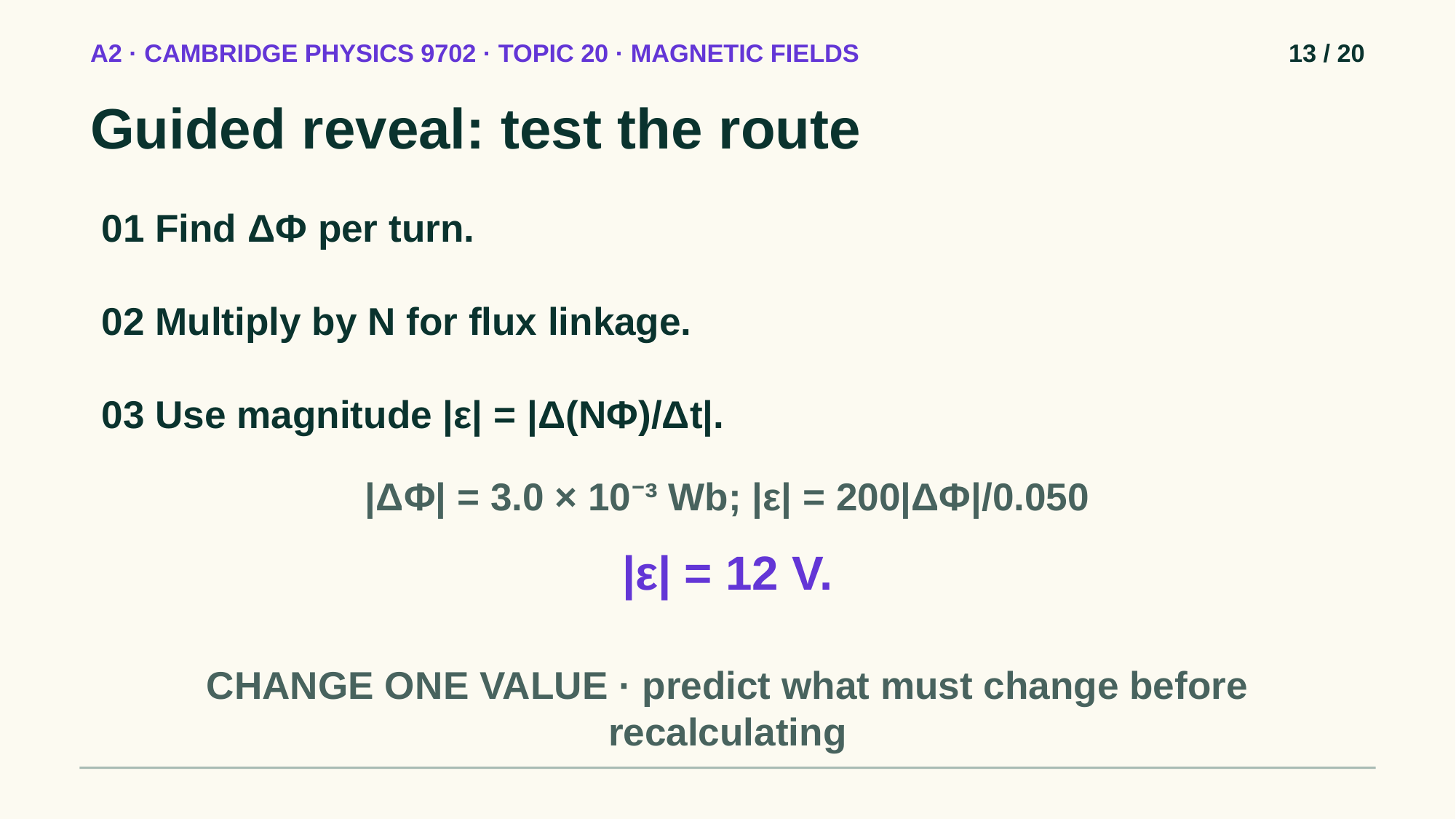

A2 · CAMBRIDGE PHYSICS 9702 · TOPIC 20 · MAGNETIC FIELDS
13 / 20
Guided reveal: test the route
01 Find ΔΦ per turn.
02 Multiply by N for flux linkage.
03 Use magnitude |ε| = |Δ(NΦ)/Δt|.
|ΔΦ| = 3.0 × 10⁻³ Wb; |ε| = 200|ΔΦ|/0.050
|ε| = 12 V.
CHANGE ONE VALUE · predict what must change before recalculating